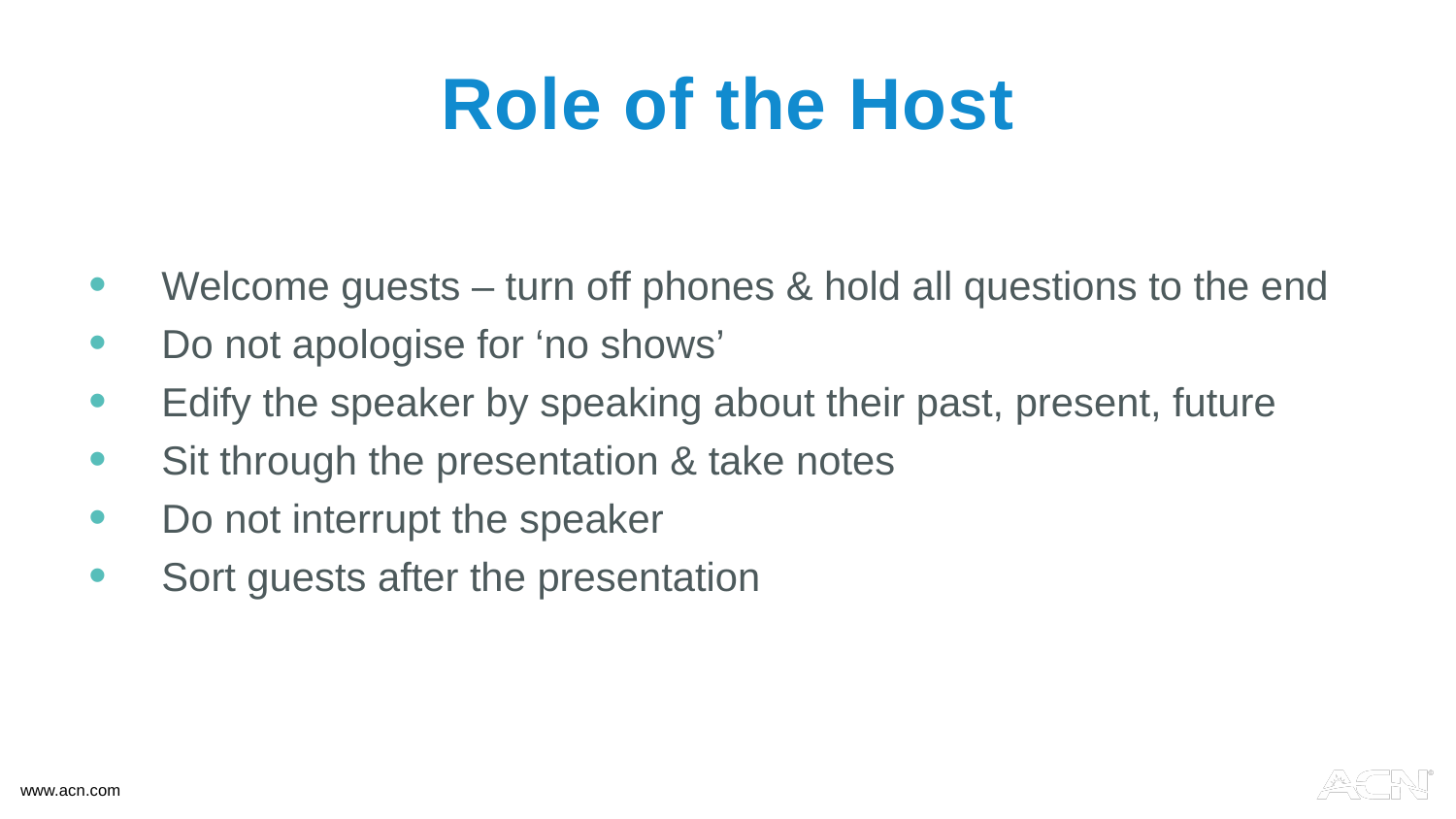

# Role of the Host
Welcome guests – turn off phones & hold all questions to the end
Do not apologise for ‘no shows’
Edify the speaker by speaking about their past, present, future
Sit through the presentation & take notes
Do not interrupt the speaker
Sort guests after the presentation